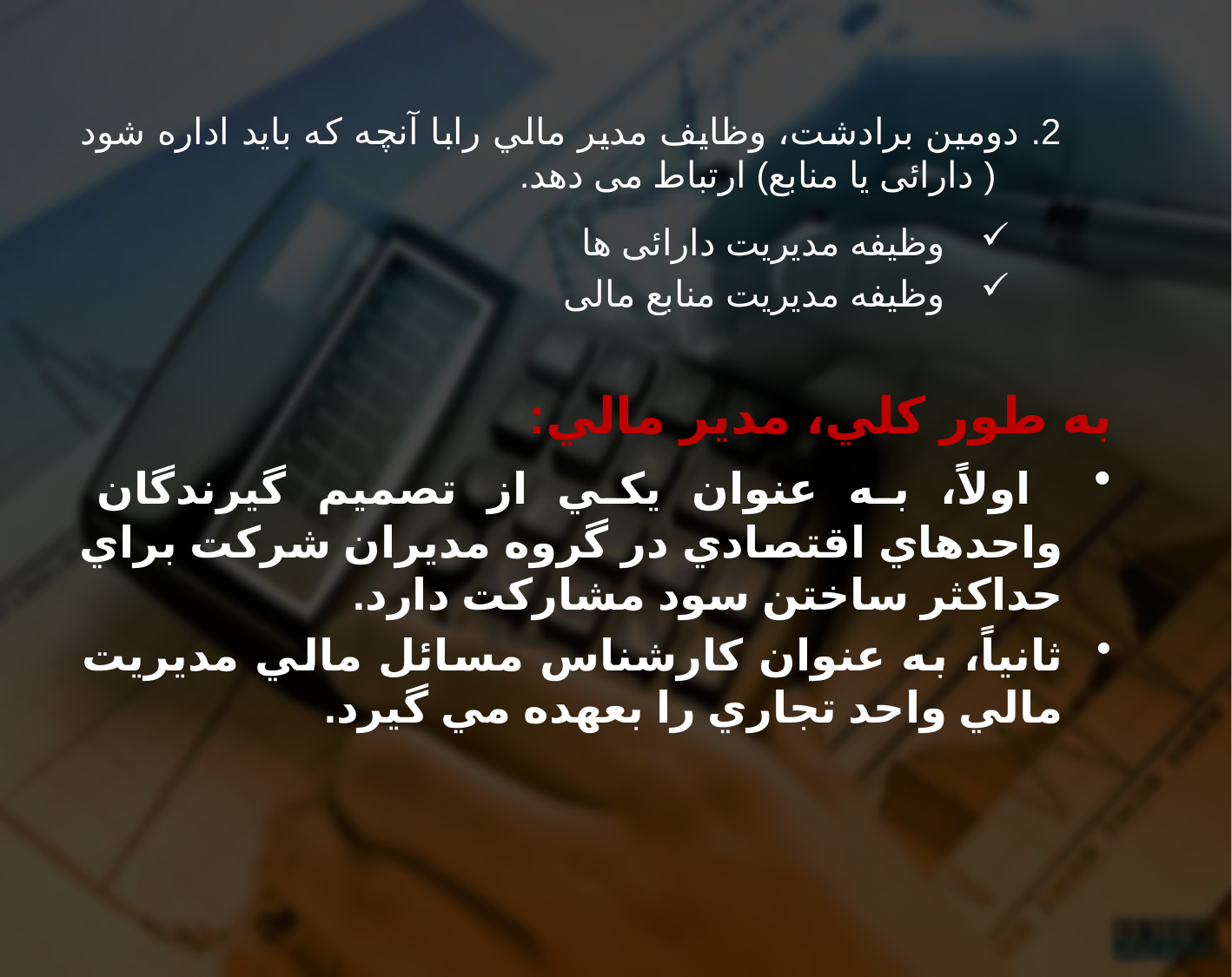

2. دومین برادشت، وظايف مدير مالي رابا آنچه که باید اداره شود ( دارائی یا منابع) ارتباط می دهد.
وظیفه مدیریت دارائی ها
وظیفه مدیریت منابع مالی
به طور کلي، مدير مالي:
 اولاً، به عنوان يكي از تصميم گيرندگان واحدهاي اقتصادي در گروه مديران شركت براي حداكثر ساختن سود مشاركت دارد.
ثانياً، به عنوان كارشناس مسائل مالي مديريت مالي واحد تجاري را بعهده مي گيرد.